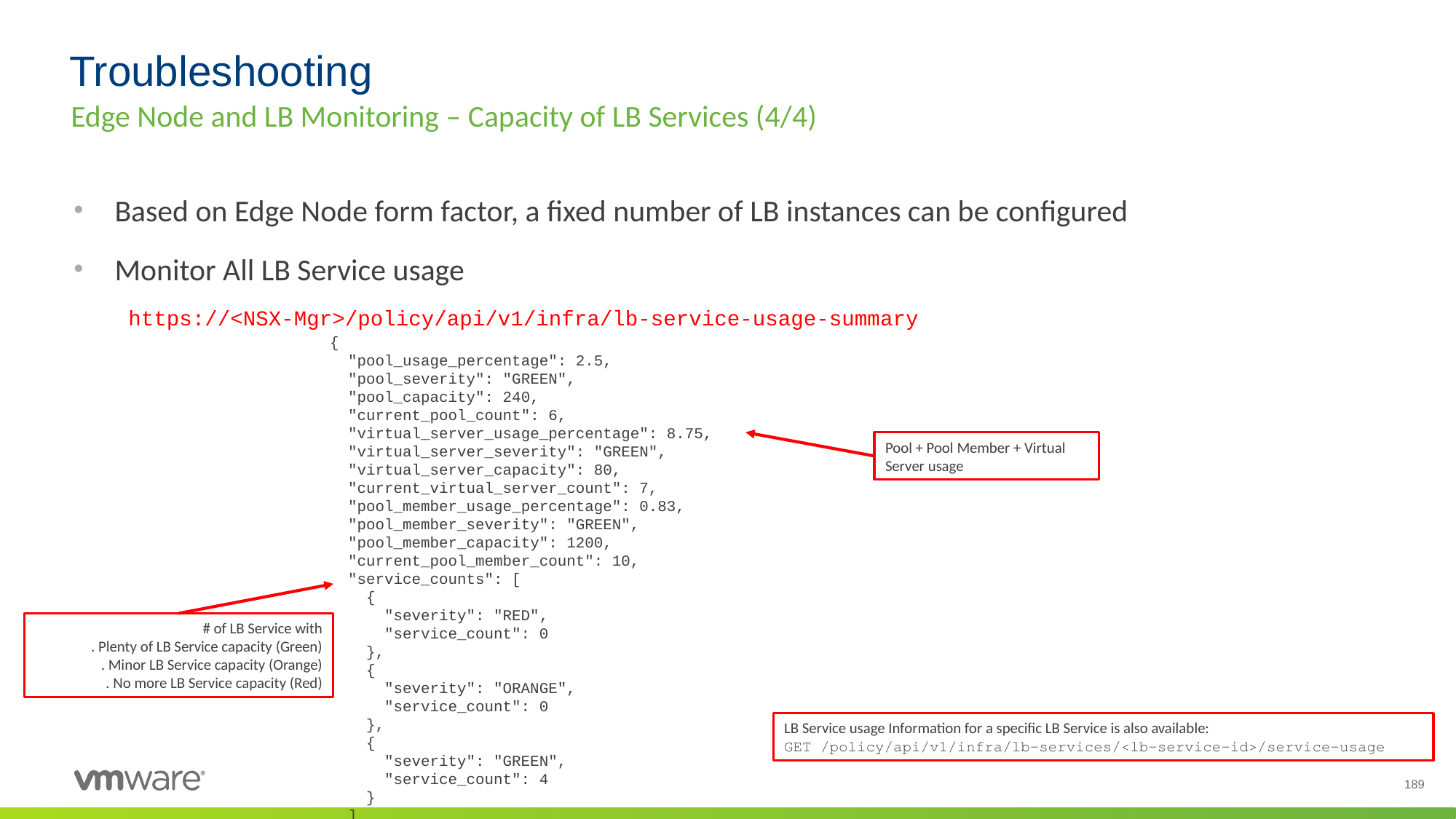

# Troubleshooting
Edge Node and LB Monitoring – Capacity of LB Services (4/4)
Based on Edge Node form factor, a fixed number of LB instances can be configured
Monitor All LB Service usage
https://<NSX-Mgr>/policy/api/v1/infra/lb-service-usage-summary
{
  "pool_usage_percentage": 2.5,
  "pool_severity": "GREEN",
  "pool_capacity": 240,
  "current_pool_count": 6,
  "virtual_server_usage_percentage": 8.75,
  "virtual_server_severity": "GREEN",
  "virtual_server_capacity": 80,
  "current_virtual_server_count": 7,
  "pool_member_usage_percentage": 0.83,
  "pool_member_severity": "GREEN",
  "pool_member_capacity": 1200,
  "current_pool_member_count": 10,
  "service_counts": [
    {
      "severity": "RED",
      "service_count": 0
    },
    {
      "severity": "ORANGE",
      "service_count": 0
    },
    {
      "severity": "GREEN",
      "service_count": 4
    }
  ]
}

Pool + Pool Member + Virtual Server usage
# of LB Service with
. Plenty of LB Service capacity (Green)
. Minor LB Service capacity (Orange)
. No more LB Service capacity (Red)
LB Service usage Information for a specific LB Service is also available:
GET /policy/api/v1/infra/lb-services/<lb-service-id>/service-usage